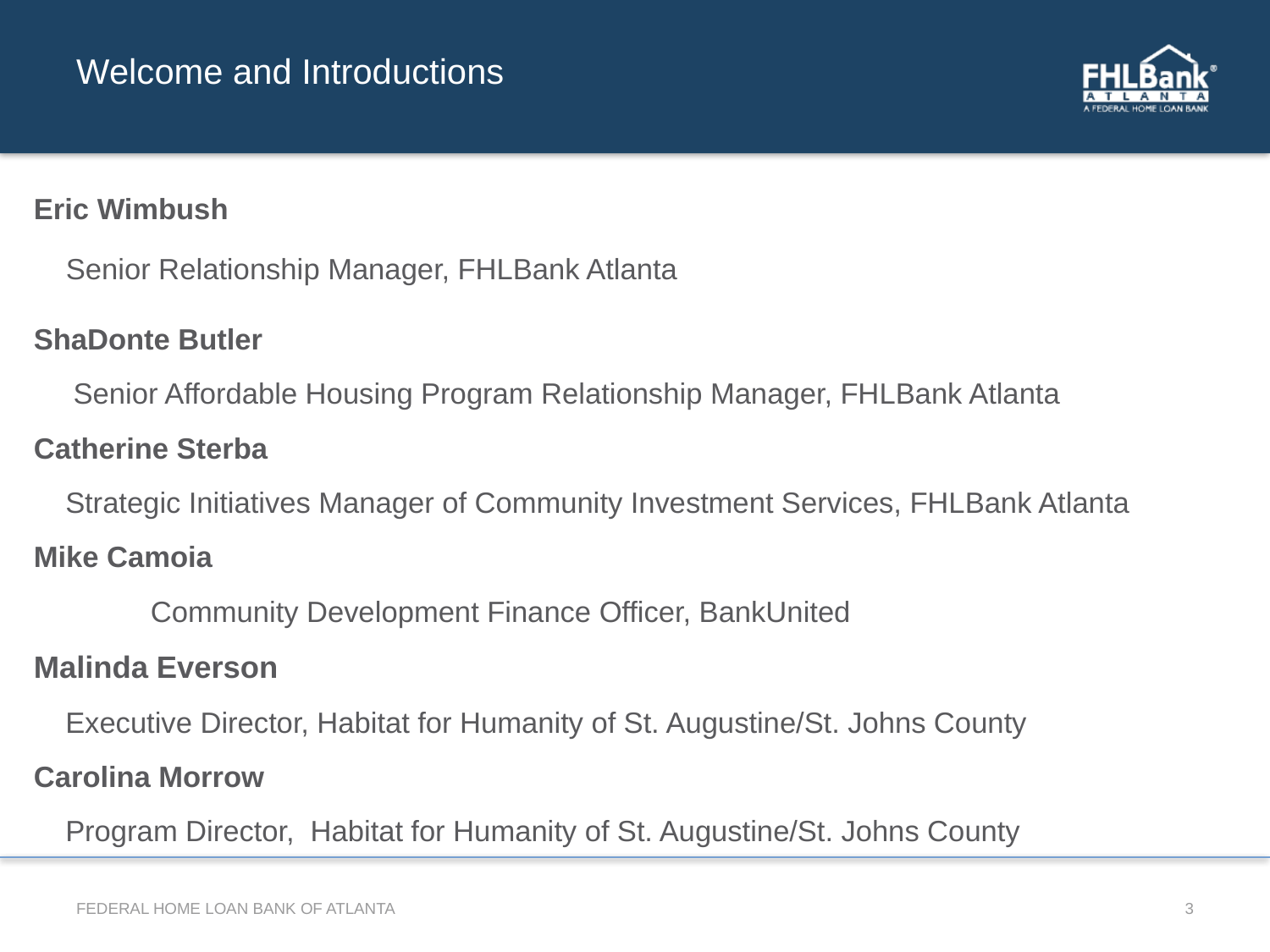

# Welcome and Introductions
Eric Wimbush
    Senior Relationship Manager, FHLBank Atlanta

ShaDonte Butler
	Senior Affordable Housing Program Relationship Manager, FHLBank Atlanta
Catherine Sterba
	Strategic Initiatives Manager of Community Investment Services, FHLBank Atlanta
Mike Camoia
	Community Development Finance Officer, BankUnited
Malinda Everson
	Executive Director, Habitat for Humanity of St. Augustine/St. Johns County
Carolina Morrow
	Program Director,  Habitat for Humanity of St. Augustine/St. Johns County

FEDERAL HOME LOAN BANK OF ATLANTA
3